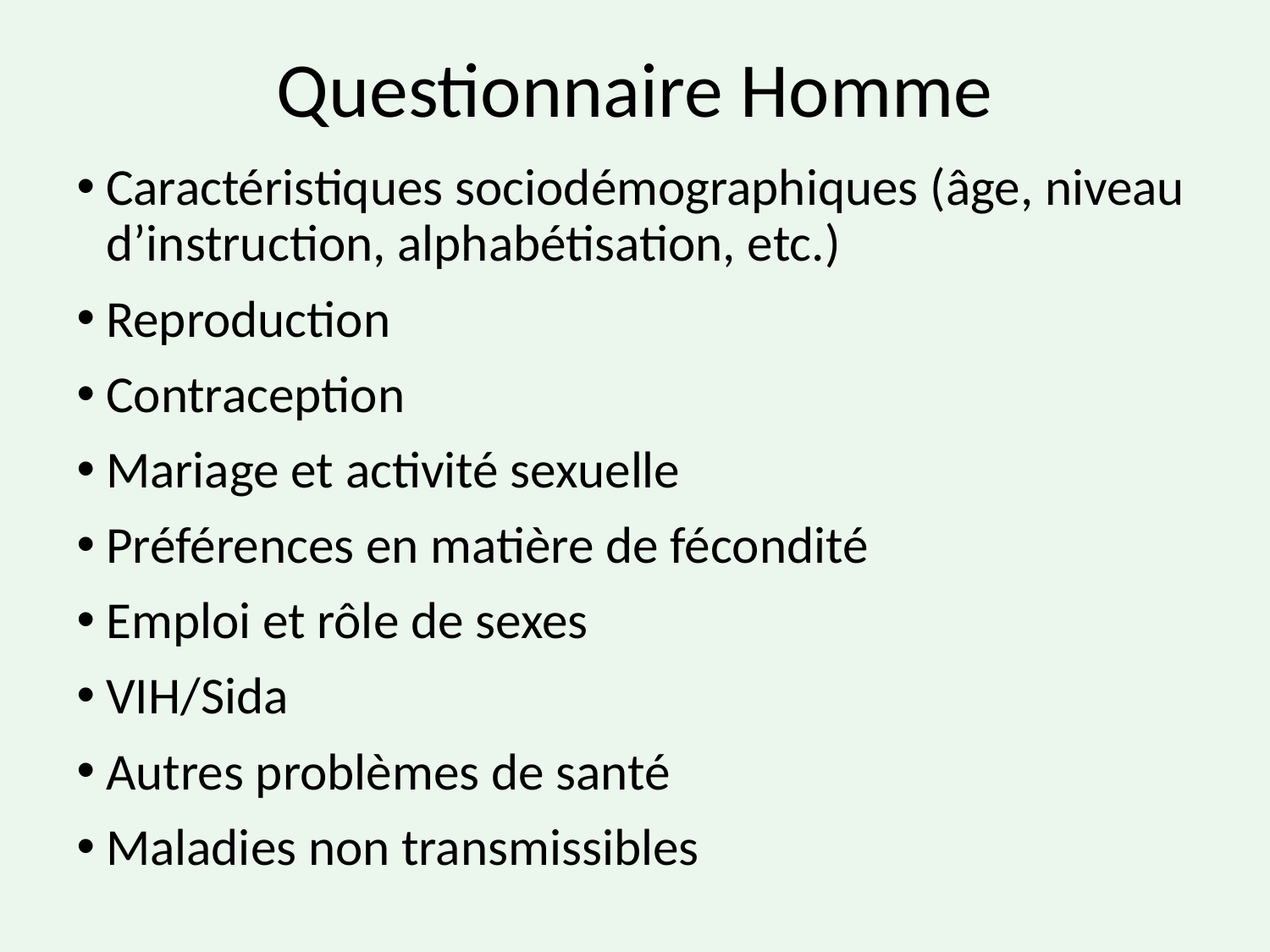

# Questionnaire Homme
Caractéristiques sociodémographiques (âge, niveau d’instruction, alphabétisation, etc.)
Reproduction
Contraception
Mariage et activité sexuelle
Préférences en matière de fécondité
Emploi et rôle de sexes
VIH/Sida
Autres problèmes de santé
Maladies non transmissibles